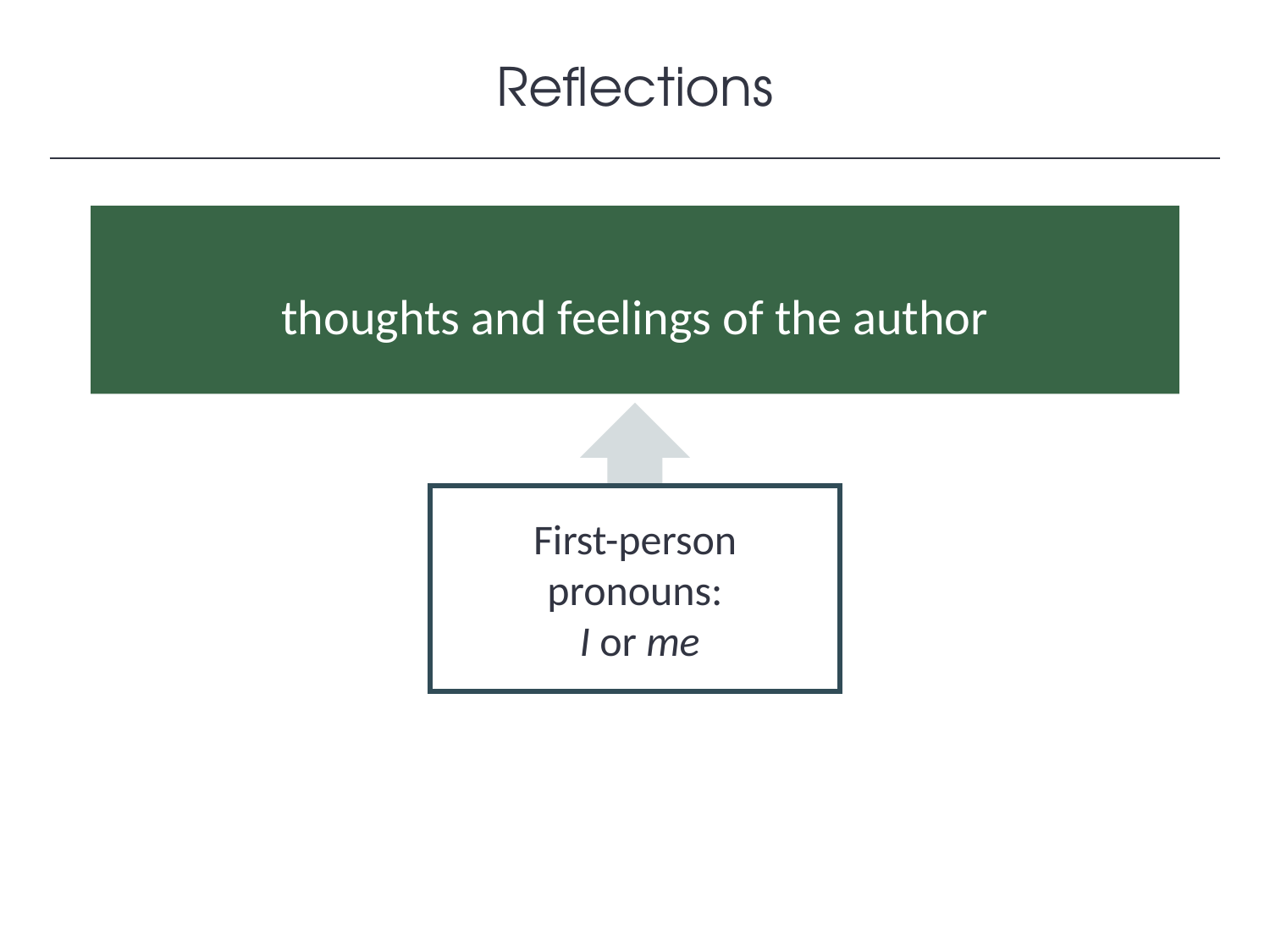

Reflections
HAWKES LEARNING
thoughts and feelings of the author

First-person pronouns:
 I or me